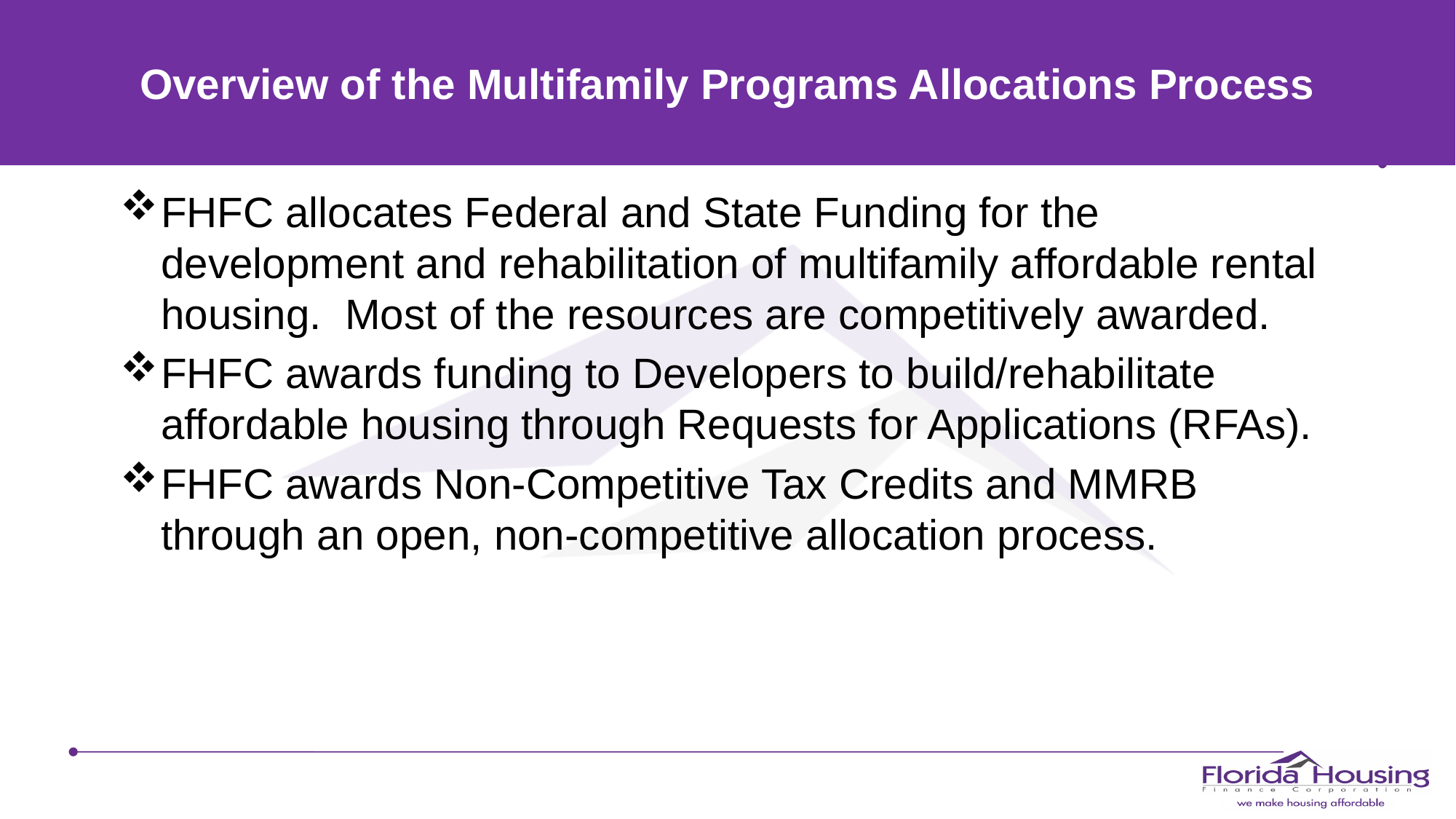

# Overview of the Multifamily Programs Allocations Process
FHFC allocates Federal and State Funding for the development and rehabilitation of multifamily affordable rental housing.  Most of the resources are competitively awarded.
FHFC awards funding to Developers to build/rehabilitate affordable housing through Requests for Applications (RFAs).
FHFC awards Non-Competitive Tax Credits and MMRB through an open, non-competitive allocation process.